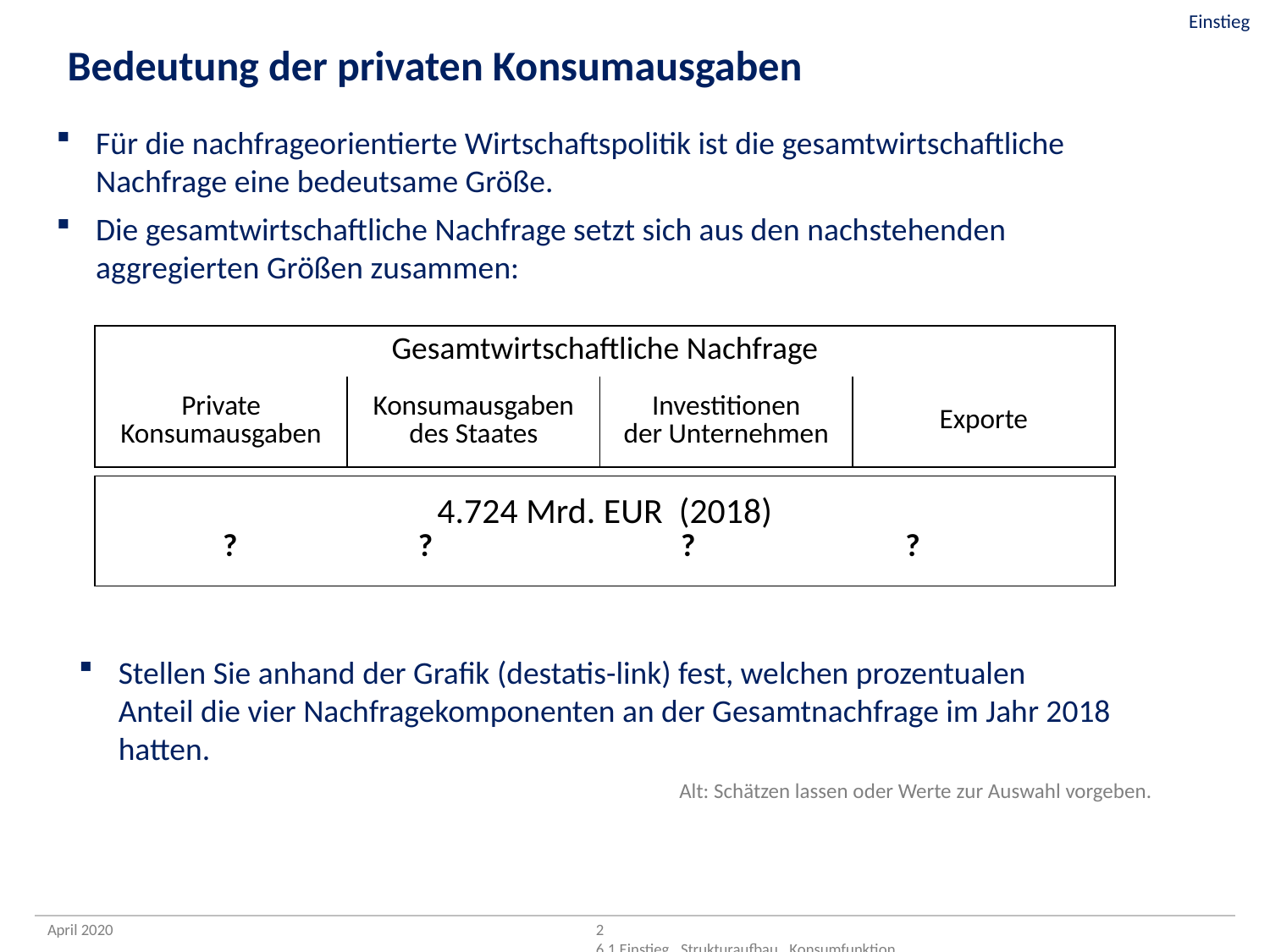

Einstieg
Bedeutung der privaten Konsumausgaben
Für die nachfrageorientierte Wirtschaftspolitik ist die gesamtwirtschaftliche Nachfrage eine bedeutsame Größe.
Die gesamtwirtschaftliche Nachfrage setzt sich aus den nachstehenden aggregierten Größen zusammen:
| Gesamtwirtschaftliche Nachfrage |  |  |  |
| --- | --- | --- | --- |
| Private Konsumausgaben | Konsumausgaben des Staates | Investitionen der Unternehmen | Exporte |
| 4.724 Mrd. EUR (2018) ? ? ? ? |
| --- |
Stellen Sie anhand der Grafik (destatis-link) fest, welchen prozentualen
Anteil die vier Nachfragekomponenten an der Gesamtnachfrage im Jahr 2018 hatten.
	Alt: Schätzen lassen oder Werte zur Auswahl vorgeben.